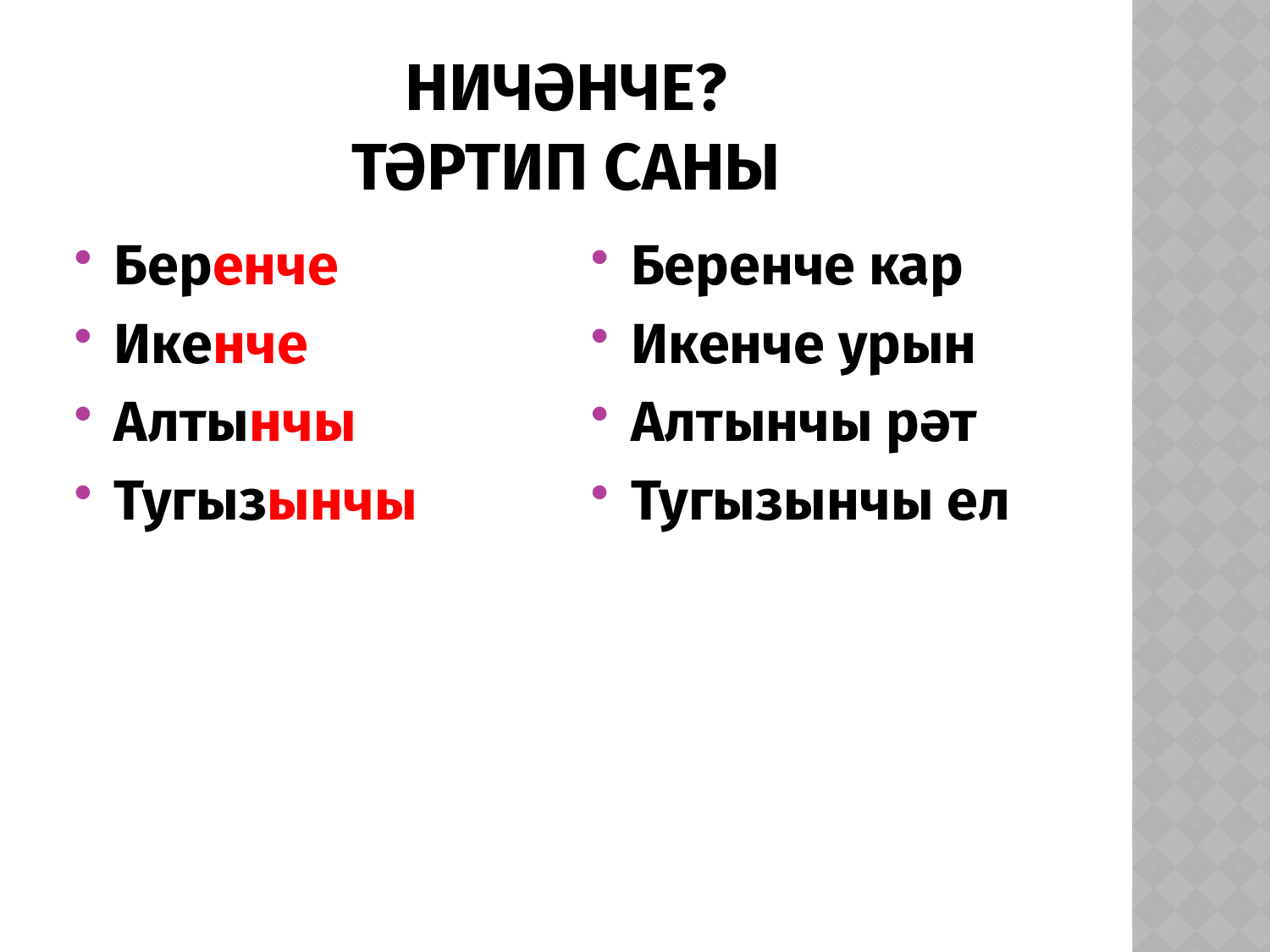

# Ничәнче? Тәртип саны
Беренче
Икенче
Алтынчы
Тугызынчы

Беренче кар
Икенче урын
Алтынчы рәт
Тугызынчы ел